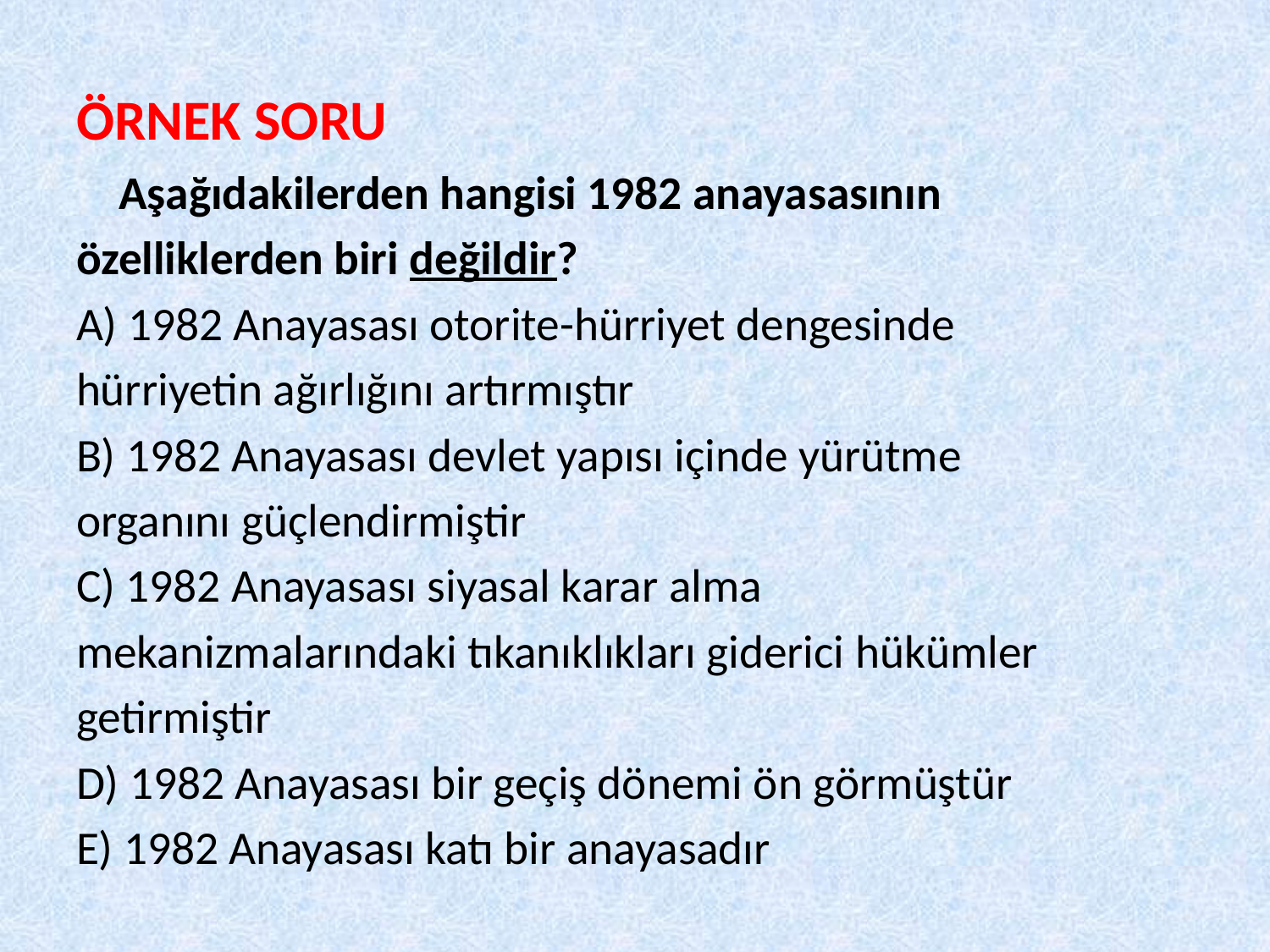

# ÖRNEK SORU
	Aşağıdakilerden hangisi 1982 anayasasının
özelliklerden biri değildir?
A) 1982 Anayasası otorite-hürriyet dengesinde
hürriyetin ağırlığını artırmıştır
B) 1982 Anayasası devlet yapısı içinde yürütme
organını güçlendirmiştir
C) 1982 Anayasası siyasal karar alma
mekanizmalarındaki tıkanıklıkları giderici hükümler
getirmiştir
D) 1982 Anayasası bir geçiş dönemi ön görmüştür
E) 1982 Anayasası katı bir anayasadır